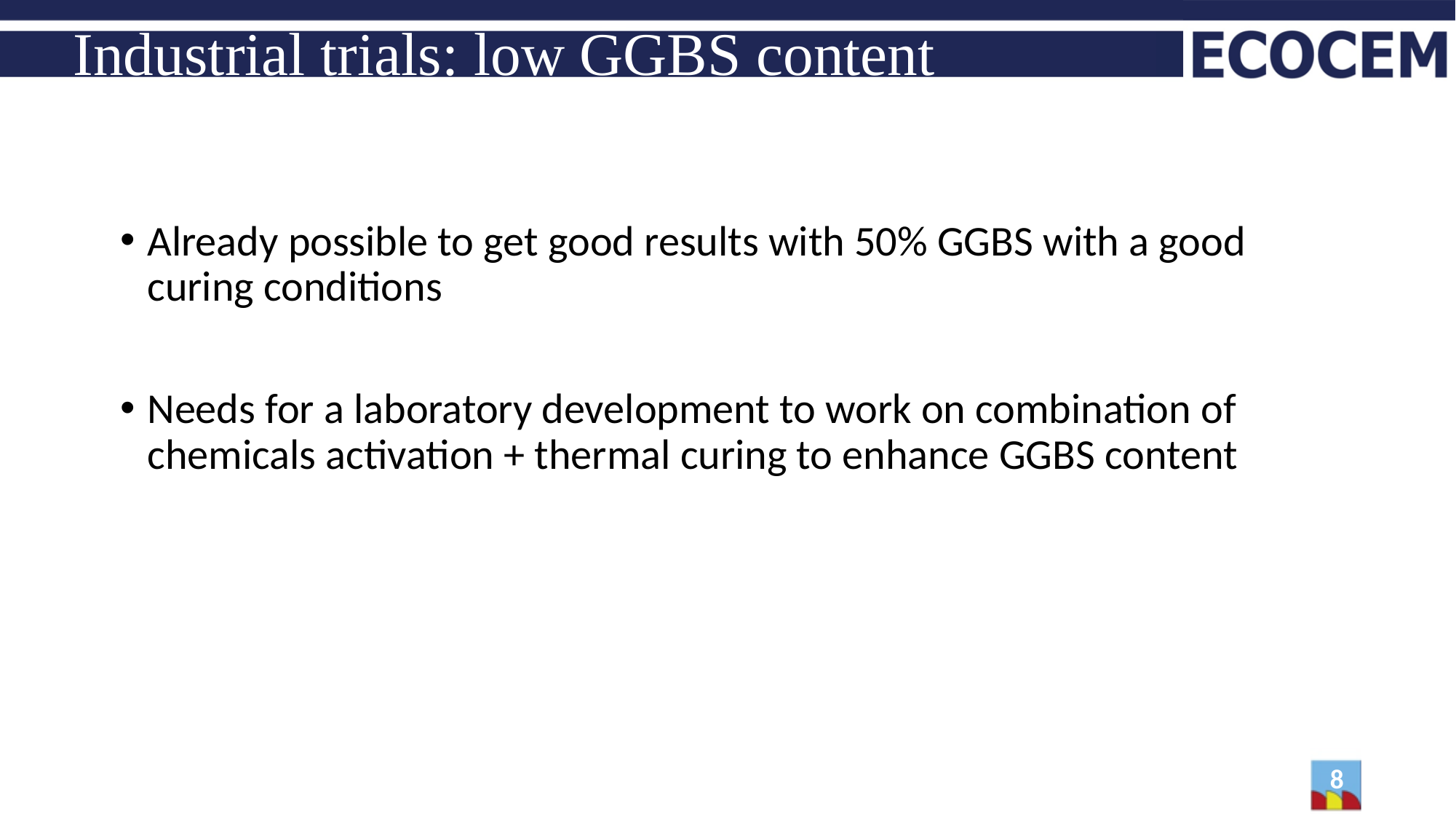

Industrial trials: low GGBS content
Already possible to get good results with 50% GGBS with a good curing conditions

Needs for a laboratory development to work on combination of chemicals activation + thermal curing to enhance GGBS content

8